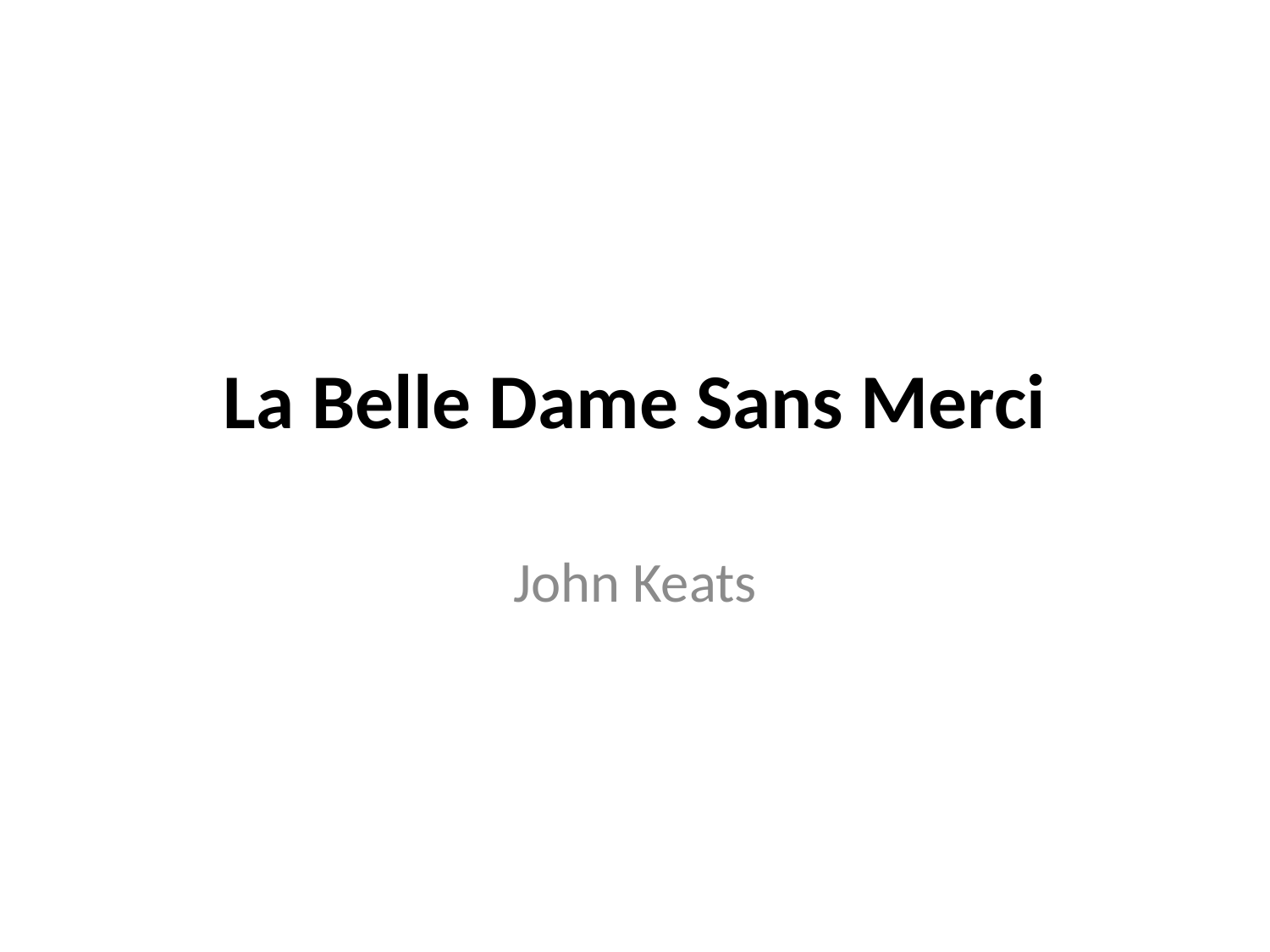

# La Belle Dame Sans Merci
John Keats